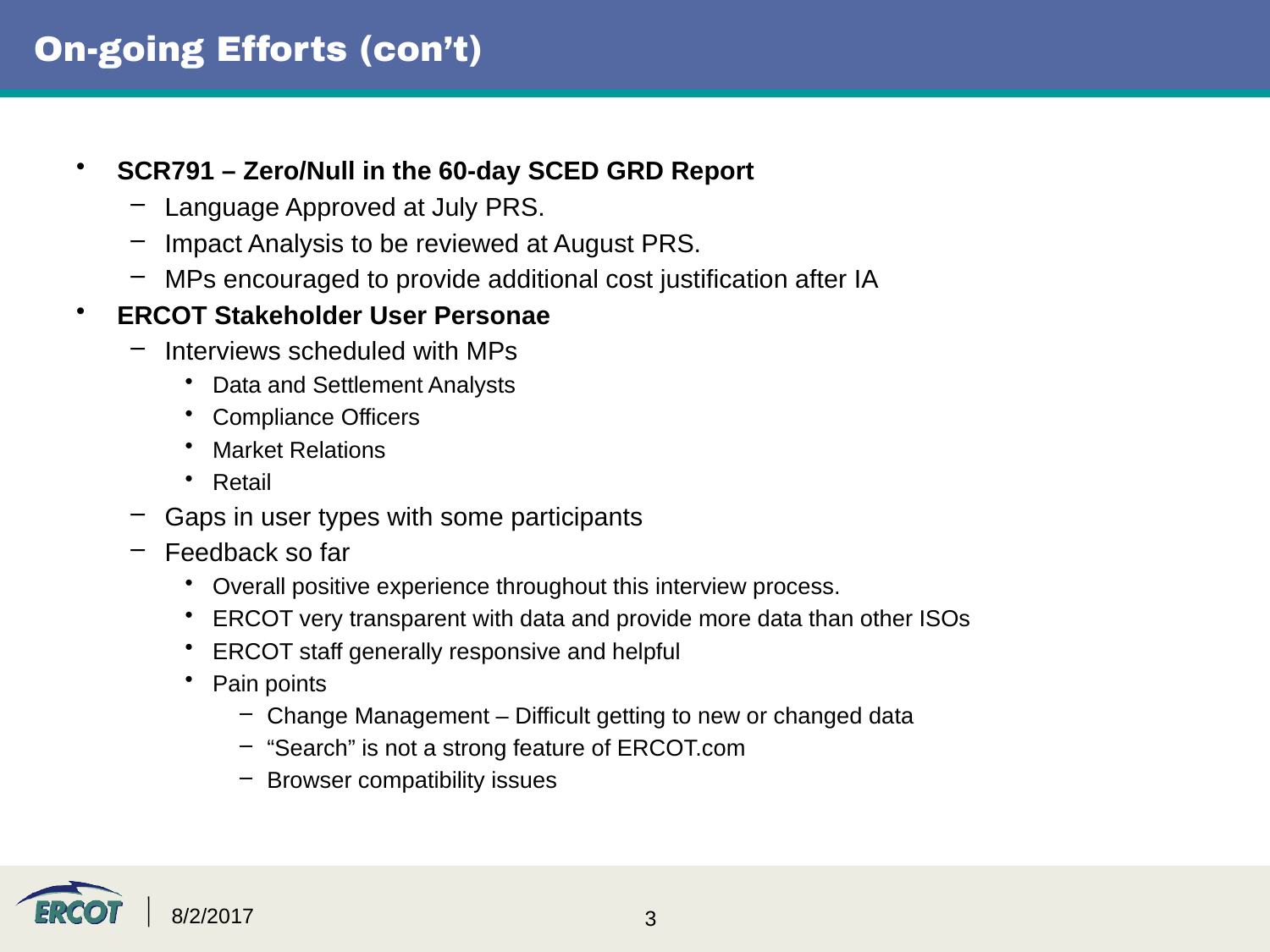

# On-going Efforts (con’t)
SCR791 – Zero/Null in the 60-day SCED GRD Report
Language Approved at July PRS.
Impact Analysis to be reviewed at August PRS.
MPs encouraged to provide additional cost justification after IA
ERCOT Stakeholder User Personae
Interviews scheduled with MPs
Data and Settlement Analysts
Compliance Officers
Market Relations
Retail
Gaps in user types with some participants
Feedback so far
Overall positive experience throughout this interview process.
ERCOT very transparent with data and provide more data than other ISOs
ERCOT staff generally responsive and helpful
Pain points
Change Management – Difficult getting to new or changed data
“Search” is not a strong feature of ERCOT.com
Browser compatibility issues

8/2/2017